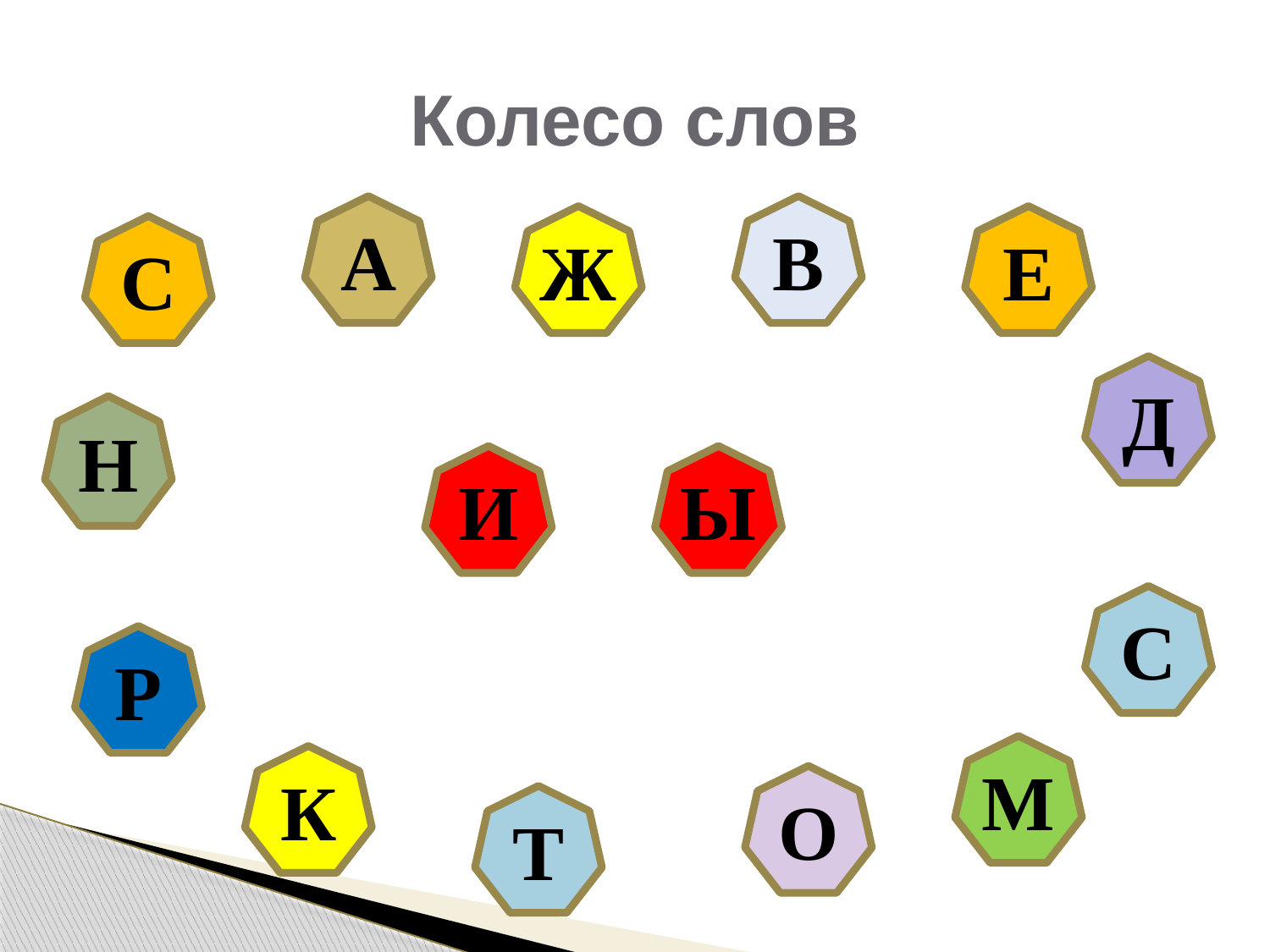

# Колесо слов
А
В

Ж
Е
С
Д
Н
И
Ы
С
Р
М
К
О
Т